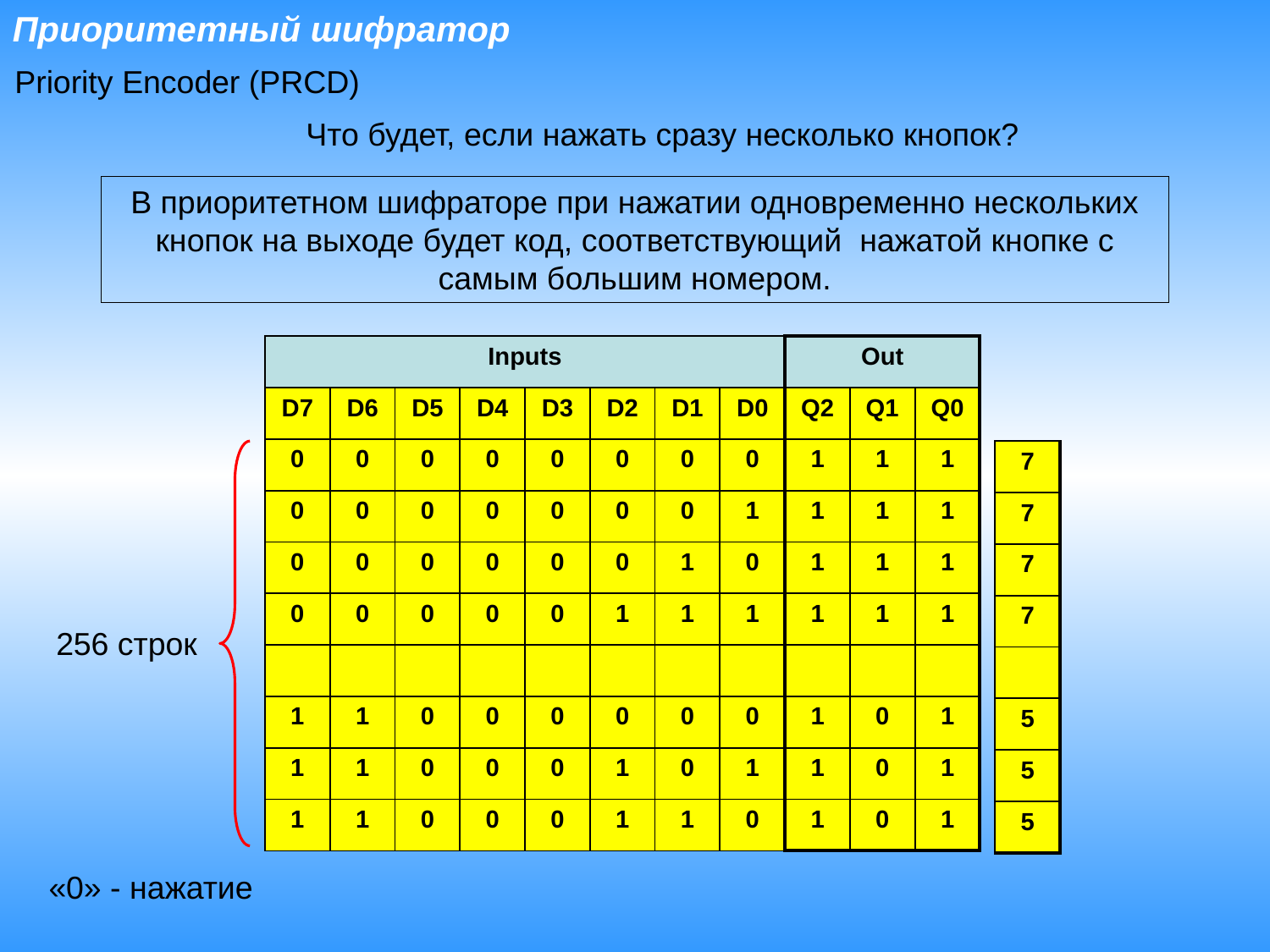

Приоритетный шифратор
Priority Encoder (PRCD)
Что будет, если нажать сразу несколько кнопок?
В приоритетном шифраторе при нажатии одновременно нескольких кнопок на выходе будет код, соответствующий  нажатой кнопке с самым большим номером.
| Inputs |  |  |  |  |  |  |  | Out |  |  |
| --- | --- | --- | --- | --- | --- | --- | --- | --- | --- | --- |
| D7 | D6 | D5 | D4 | D3 | D2 | D1 | D0 | Q2 | Q1 | Q0 |
| 0 | 0 | 0 | 0 | 0 | 0 | 0 | 0 | 1 | 1 | 1 |
| 0 | 0 | 0 | 0 | 0 | 0 | 0 | 1 | 1 | 1 | 1 |
| 0 | 0 | 0 | 0 | 0 | 0 | 1 | 0 | 1 | 1 | 1 |
| 0 | 0 | 0 | 0 | 0 | 1 | 1 | 1 | 1 | 1 | 1 |
|  |  |  |  |  |  |  |  |  |  |  |
| 1 | 1 | 0 | 0 | 0 | 0 | 0 | 0 | 1 | 0 | 1 |
| 1 | 1 | 0 | 0 | 0 | 1 | 0 | 1 | 1 | 0 | 1 |
| 1 | 1 | 0 | 0 | 0 | 1 | 1 | 0 | 1 | 0 | 1 |

| 7 |
| --- |
| 7 |
| 7 |
| 7 |
|  |
| 5 |
| 5 |
| 5 |
256 строк
«0» - нажатие